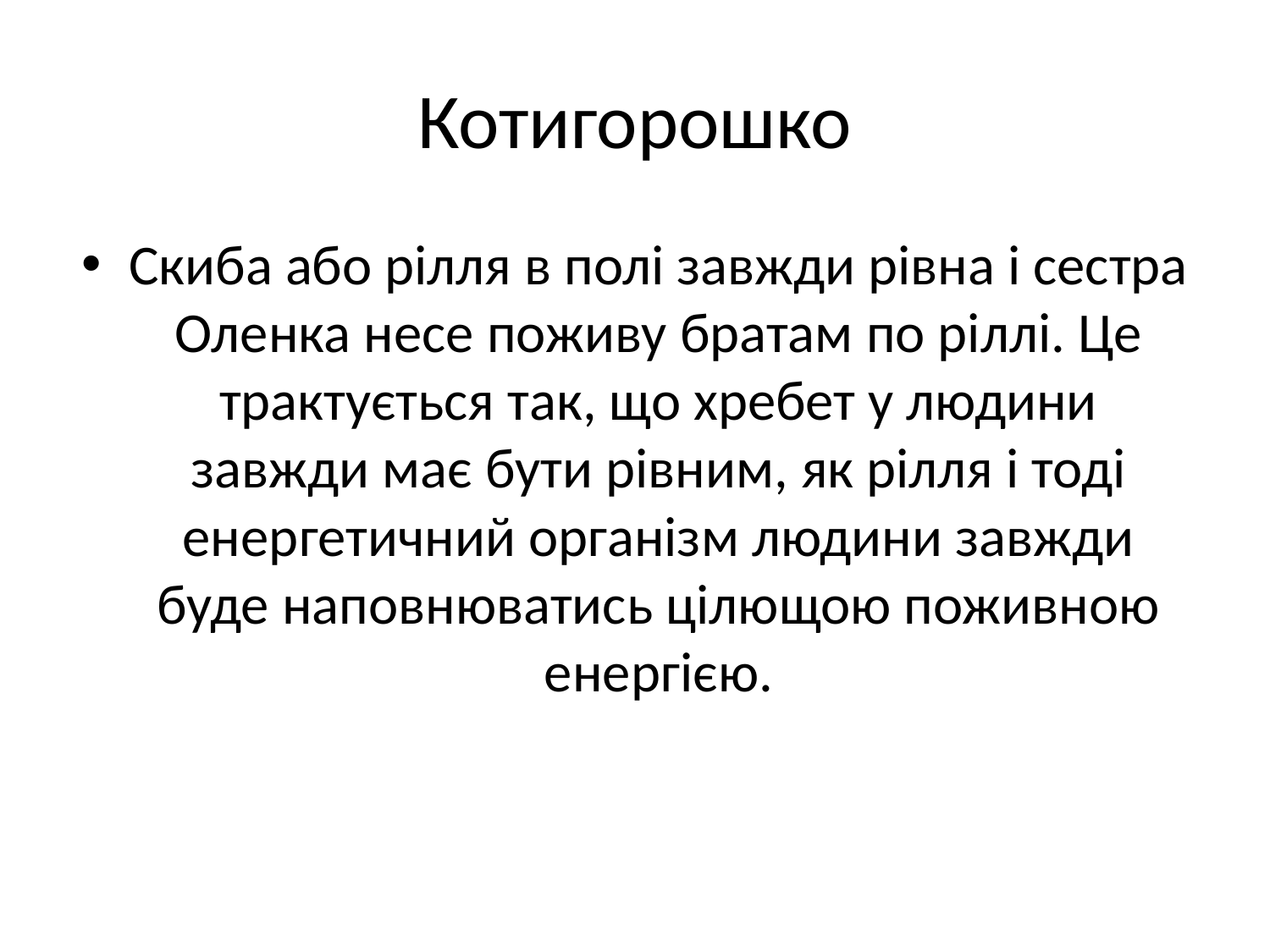

# Котигорошко
Скиба або рілля в полі завжди рівна і сестра Оленка несе поживу братам по ріллі. Це трактується так, що хребет у людини завжди має бути рівним, як рілля і тоді енергетичний організм людини завжди буде наповнюватись цілющою поживною енергією.